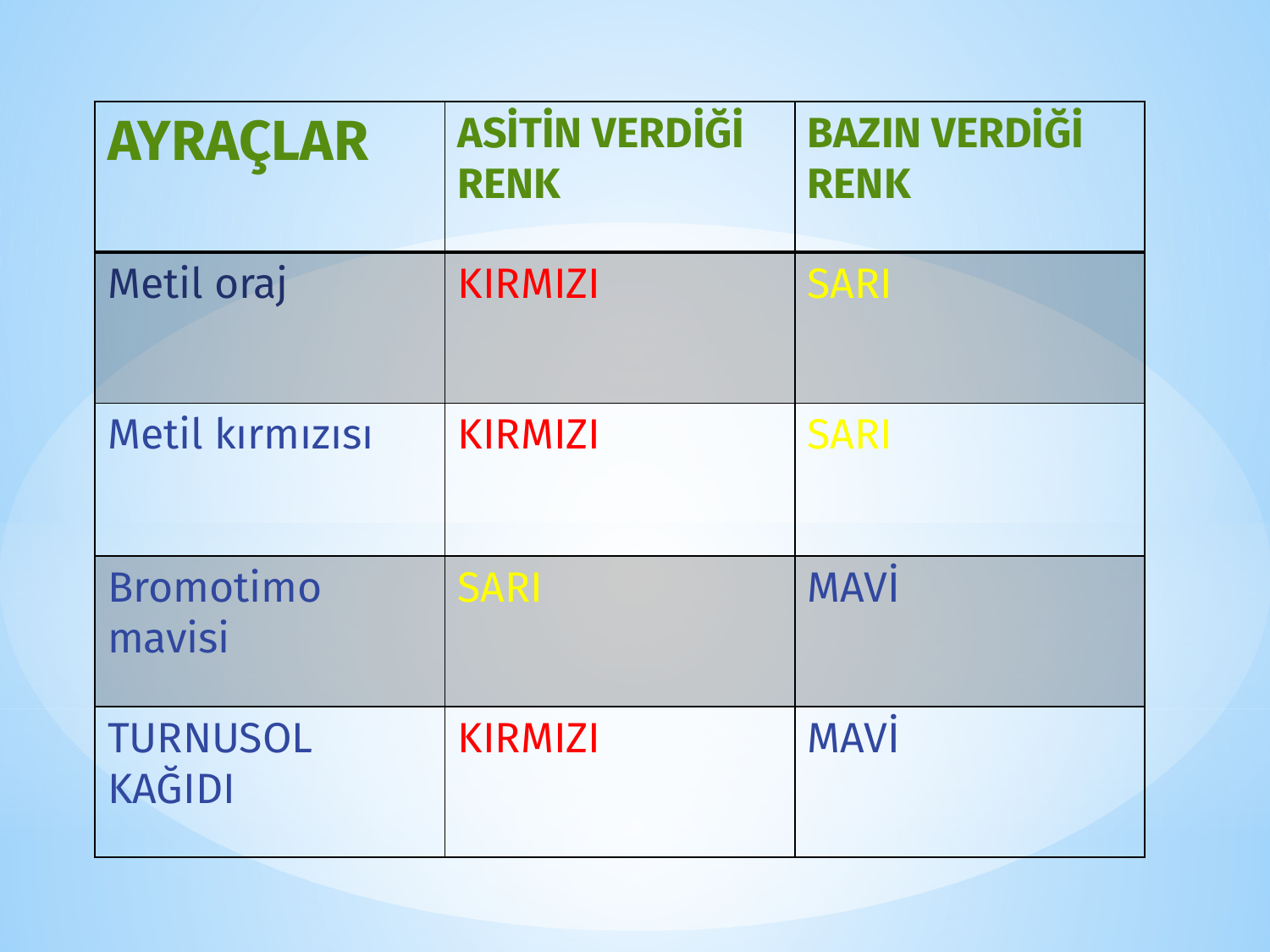

| AYRAÇLAR | ASİTİN VERDİĞİ RENK | BAZIN VERDİĞİ RENK |
| --- | --- | --- |
| Metil oraj | KIRMIZI | SARI |
| Metil kırmızısı | KIRMIZI | SARI |
| Bromotimo mavisi | SARI | MAVİ |
| TURNUSOL KAĞIDI | KIRMIZI | MAVİ |